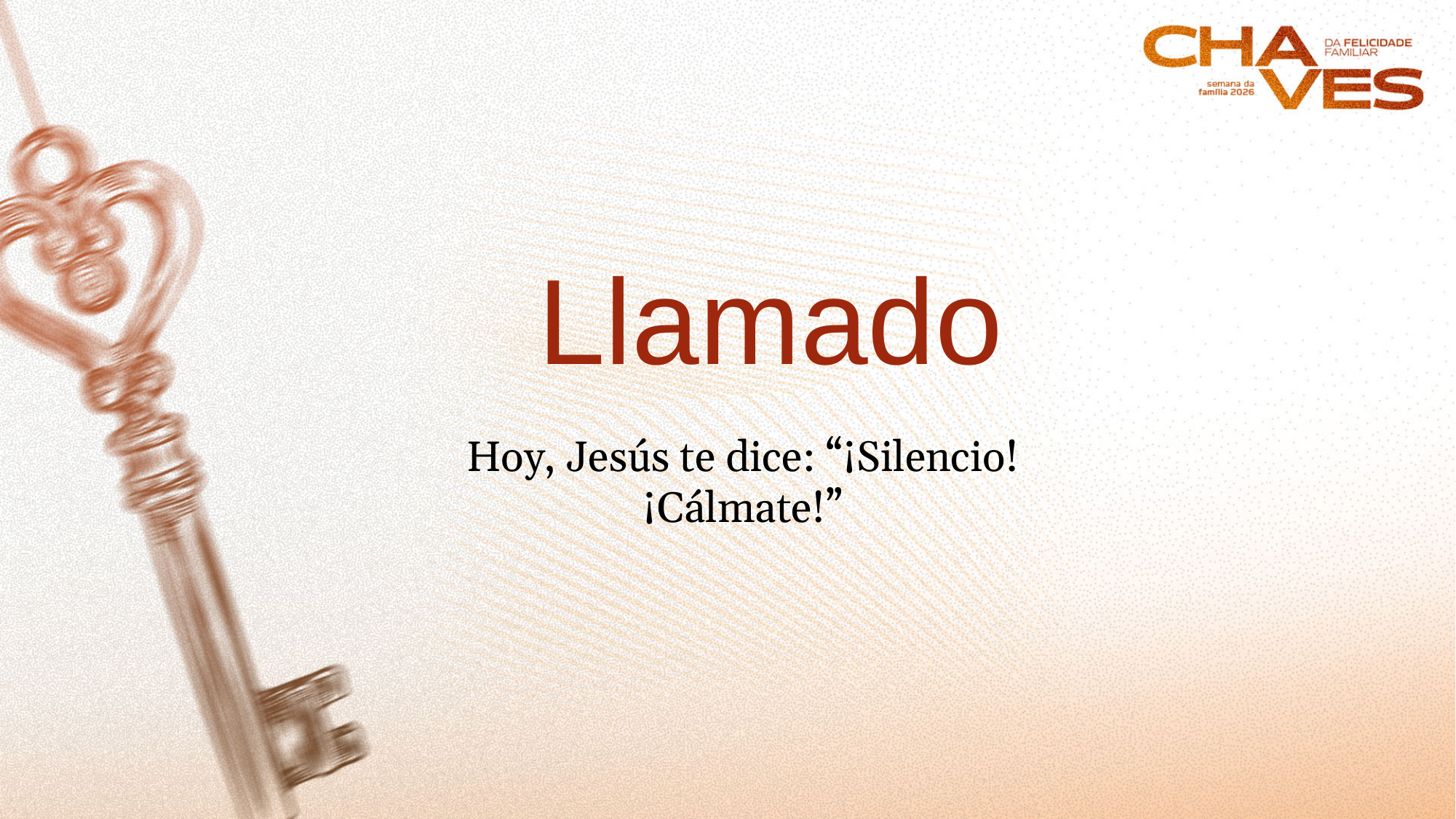

Llamado
Hoy, Jesús te dice: “¡Silencio! ¡Cálmate!”